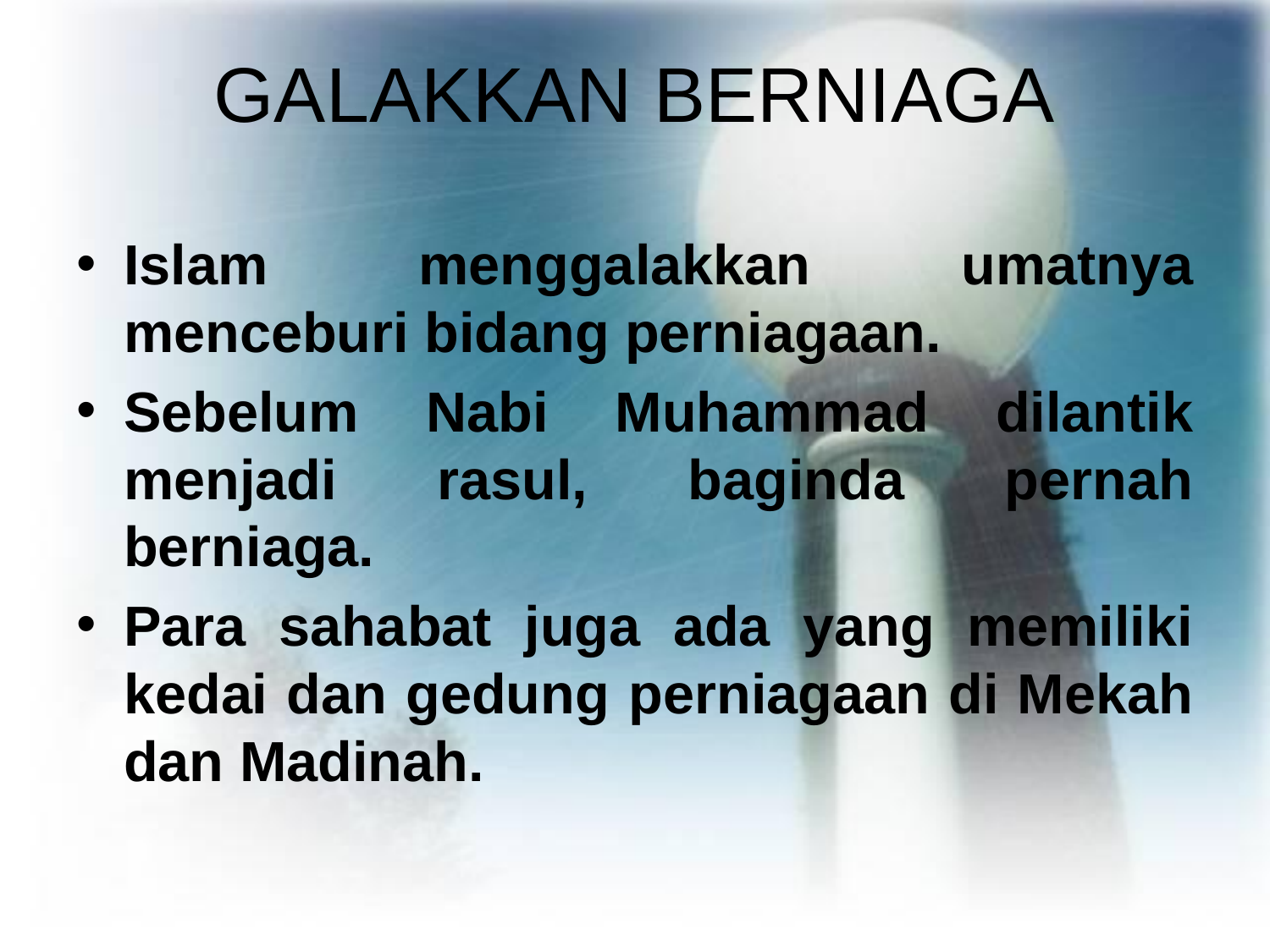

# GALAKKAN BERNIAGA
Islam menggalakkan umatnya menceburi bidang perniagaan.
Sebelum Nabi Muhammad dilantik menjadi rasul, baginda pernah berniaga.
Para sahabat juga ada yang memiliki kedai dan gedung perniagaan di Mekah dan Madinah.